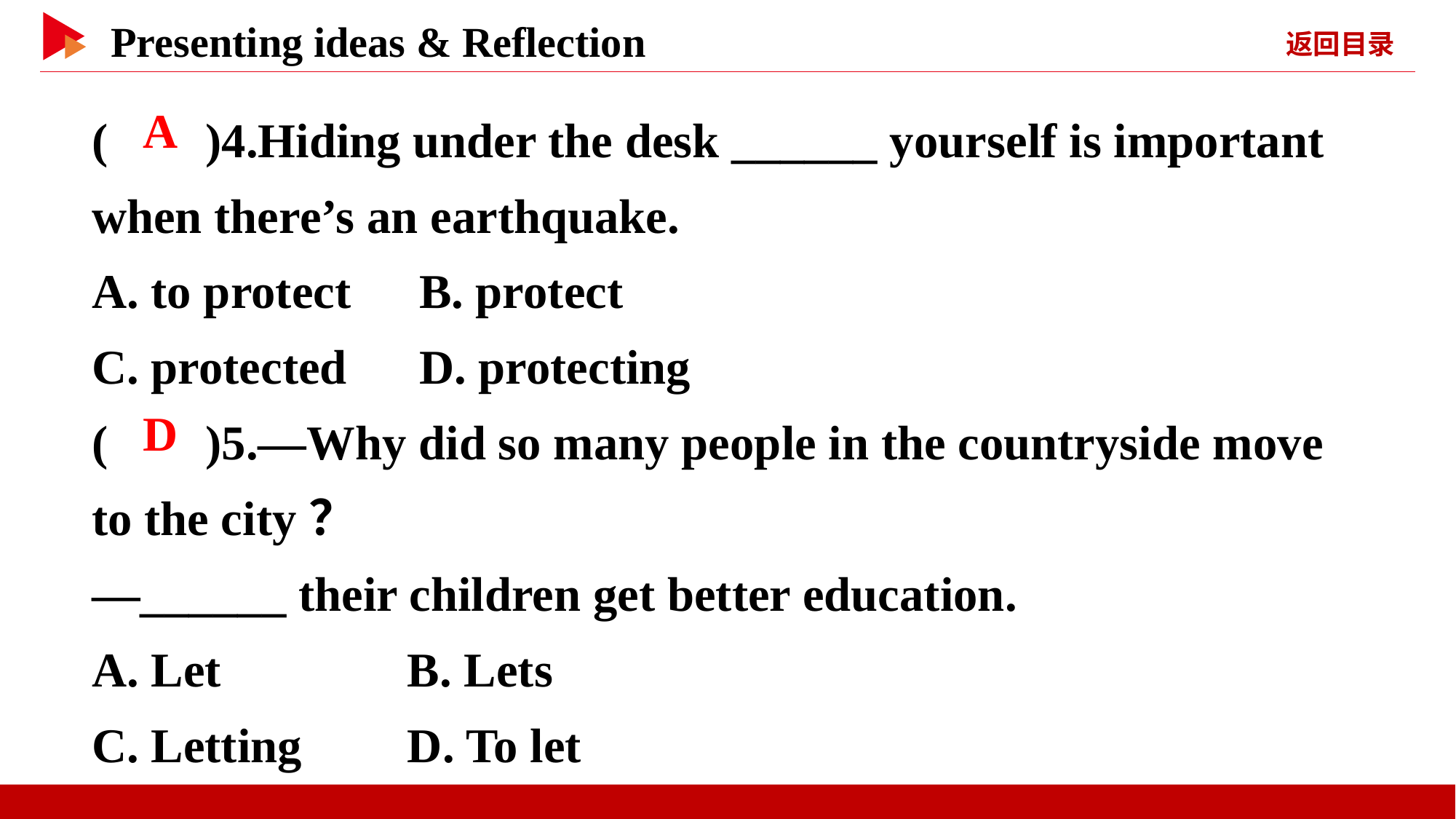

(        )4.Hiding under the desk ______ yourself is important when there’s an earthquake.
A. to protect	B. protect
C. protected	D. protecting
(        )5.—Why did so many people in the countryside move to the city？
—______ their children get better education.
A. Let	        B. Lets
C. Letting	        D. To let
   A
   D